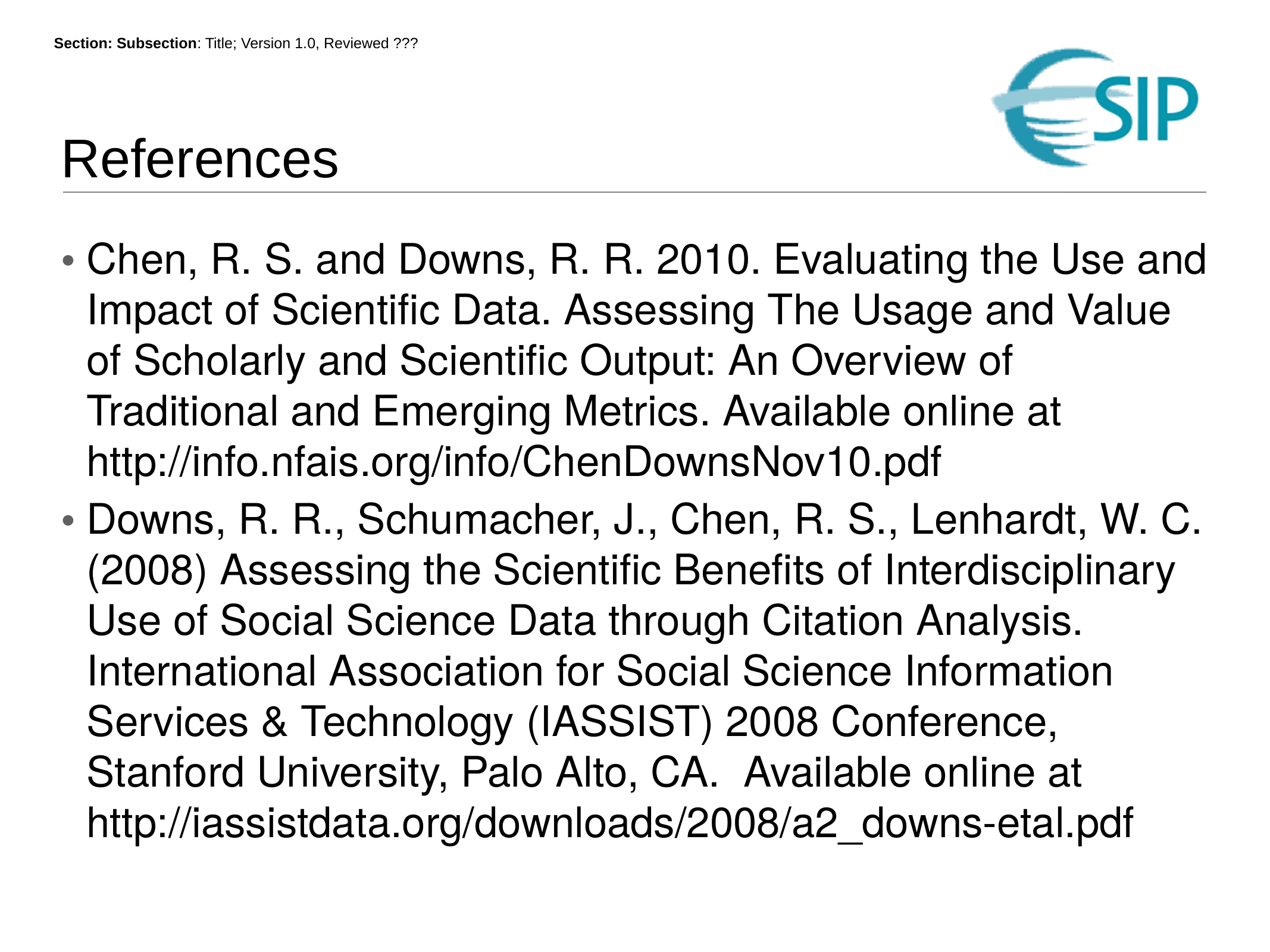

# References
Chen, R. S. and Downs, R. R. 2010. Evaluating the Use and Impact of Scientific Data. Assessing The Usage and Value of Scholarly and Scientific Output: An Overview of Traditional and Emerging Metrics. Available online at http://info.nfais.org/info/ChenDownsNov10.pdf
Downs, R. R., Schumacher, J., Chen, R. S., Lenhardt, W. C. (2008) Assessing the Scientific Benefits of Interdisciplinary Use of Social Science Data through Citation Analysis. International Association for Social Science Information Services & Technology (IASSIST) 2008 Conference, Stanford University, Palo Alto, CA.  Available online at http://iassistdata.org/downloads/2008/a2_downs-etal.pdf